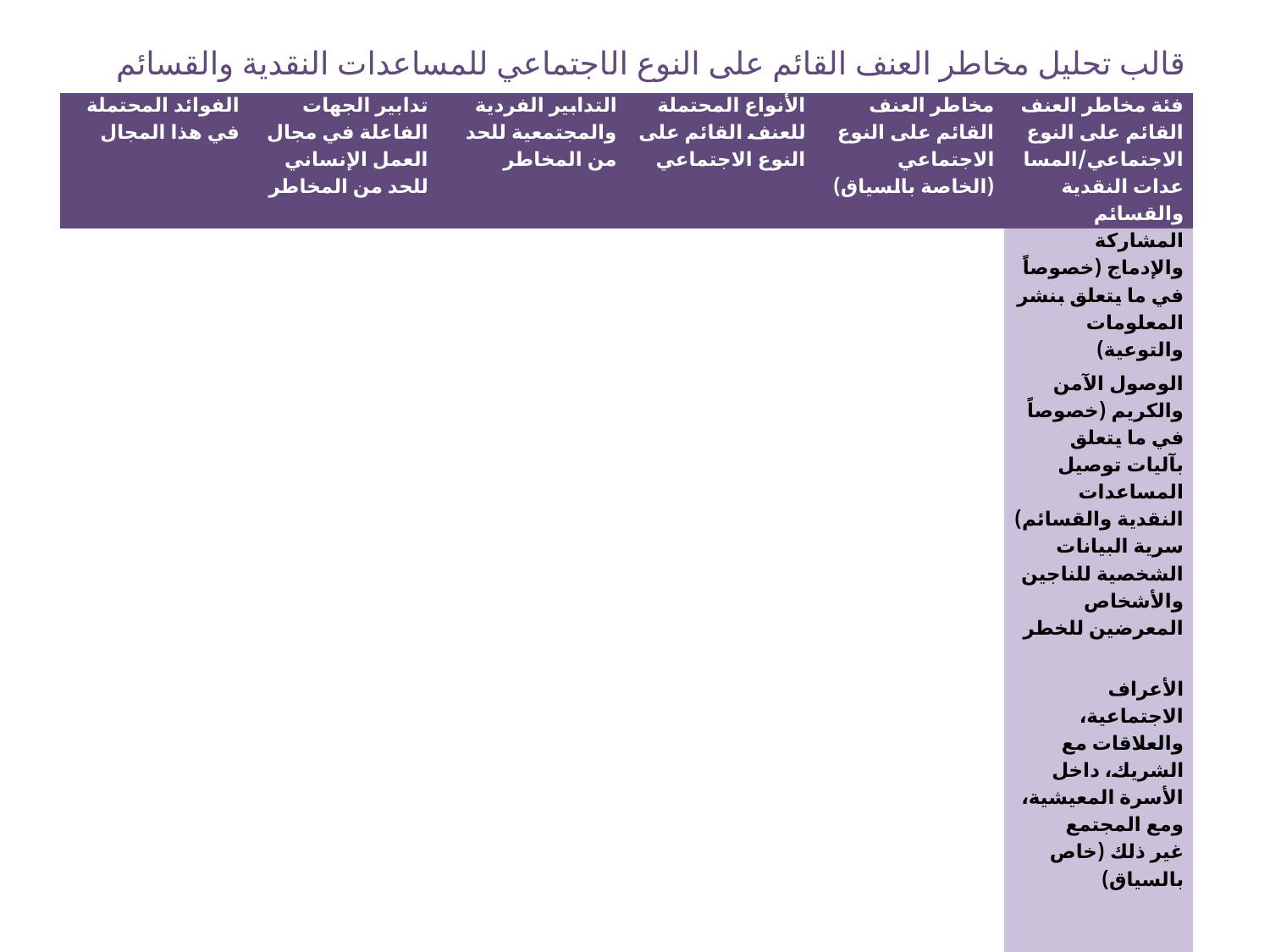

قالب تحليل مخاطر العنف القائم على النوع الاجتماعي للمساعدات النقدية والقسائم
|  |  |  |  |  |  |
| --- | --- | --- | --- | --- | --- |
|  |  |  |  |  |  |
|  |  |  |  |  |  |
|  |  |  |  |  |  |
|  |  |  |  |  |  |
|  |  |  |  |  |  |
| الفوائد المحتملة في هذا المجال | تدابير الجهات الفاعلة في مجال العمل الإنساني للحد من المخاطر | التدابير الفردية والمجتمعية للحد من المخاطر | الأنواع المحتملة للعنف القائم على النوع الاجتماعي | مخاطر العنف القائم على النوع الاجتماعي (الخاصة بالسياق) | فئة مخاطر العنف القائم على النوع الاجتماعي/المساعدات النقدية والقسائم |
| --- | --- | --- | --- | --- | --- |
|  |  |  |  |  | المشاركة والإدماج (خصوصاً في ما يتعلق بنشر المعلومات والتوعية) |
|  |  |  |  |  | الوصول الآمن والكريم (خصوصاً في ما يتعلق بآليات توصيل المساعدات النقدية والقسائم) |
|  |  |  |  |  | سرية البيانات الشخصية للناجين والأشخاص المعرضين للخطر |
|  |  |  |  |  | الأعراف الاجتماعية، والعلاقات مع الشريك، داخل الأسرة المعيشية، ومع المجتمع |
|  |  |  |  |  | غير ذلك (خاص بالسياق) |